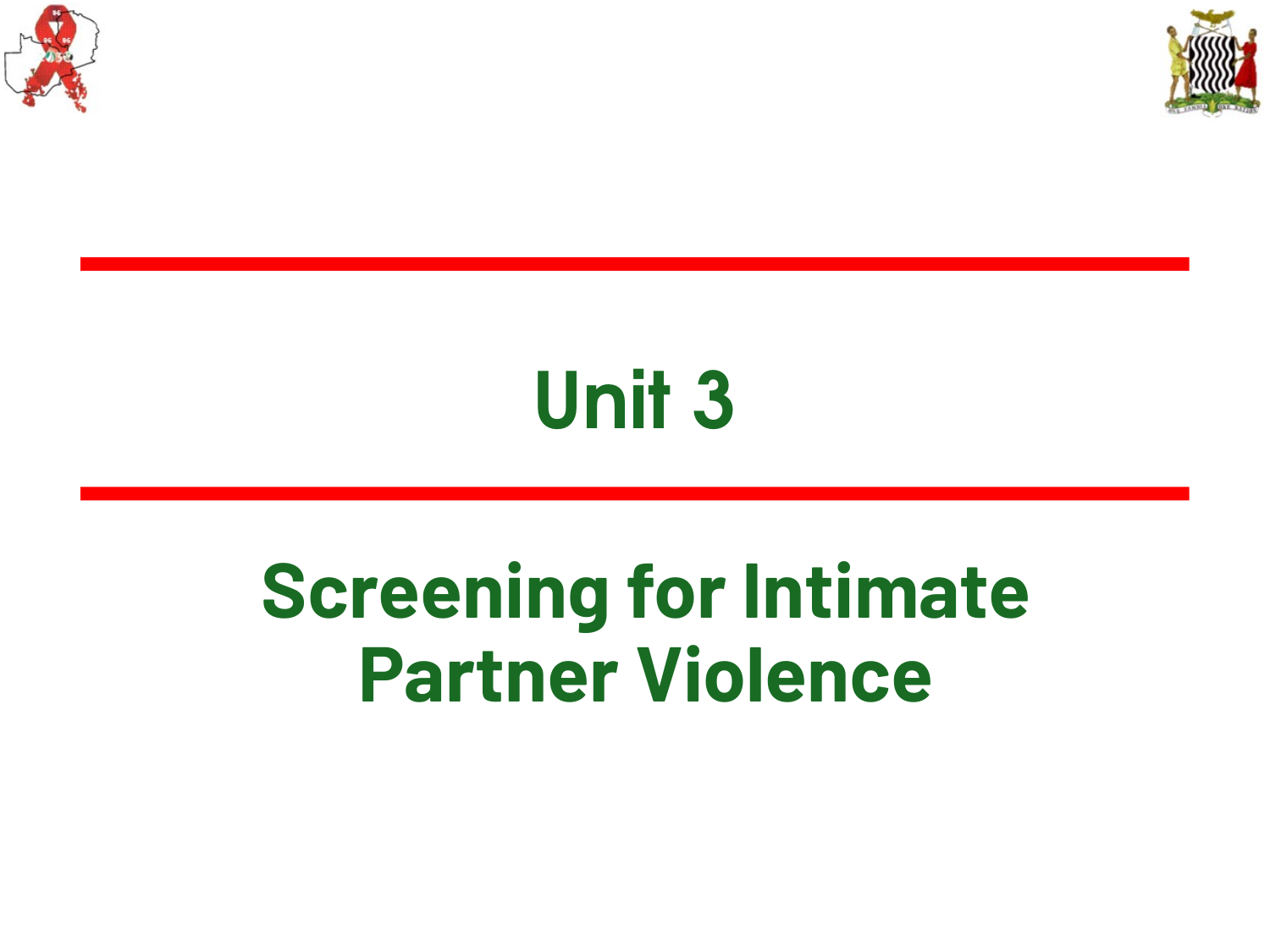

# Unit 3
Screening for Intimate Partner Violence